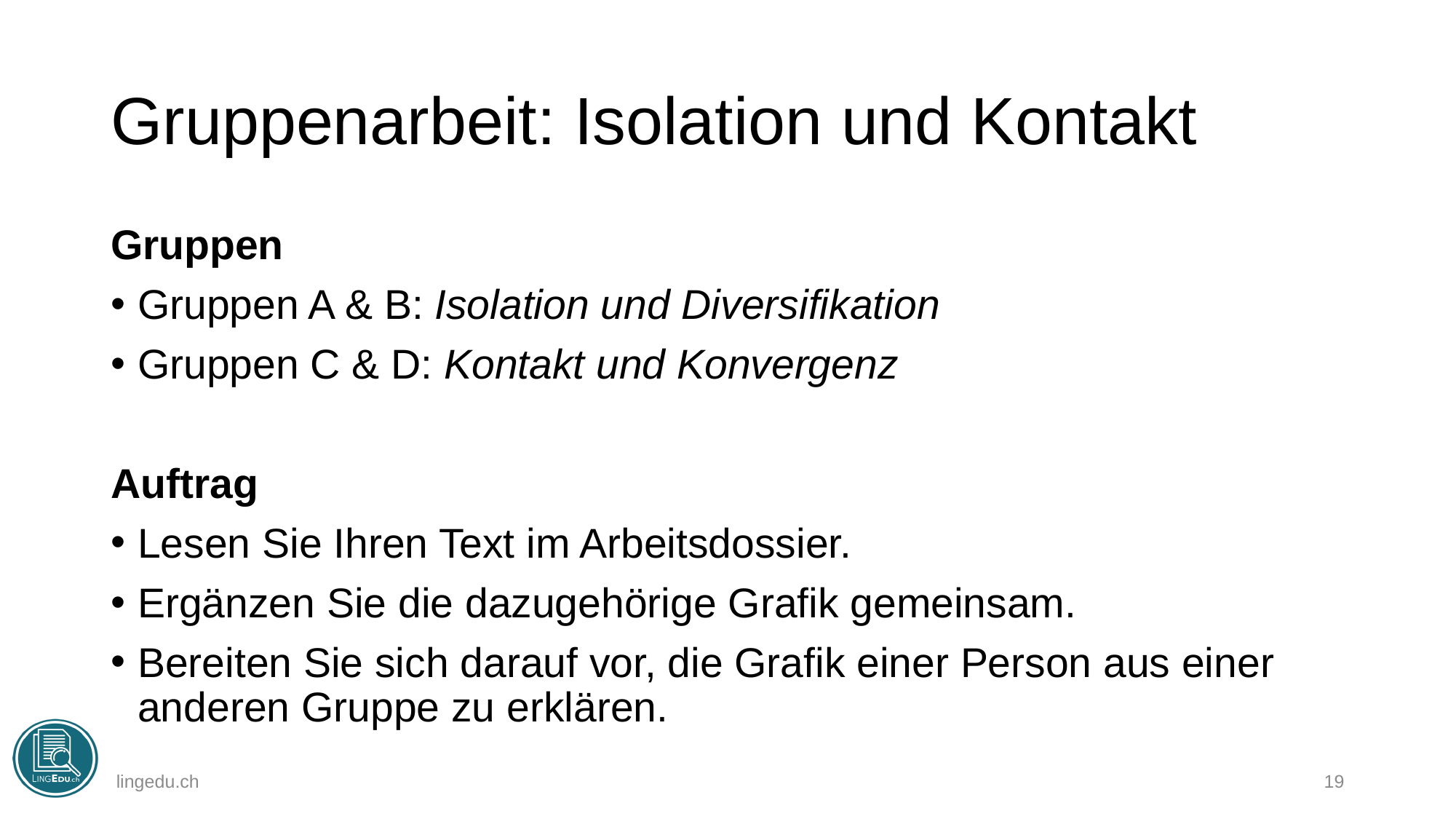

# Gruppenarbeit: Isolation und Kontakt
Gruppen
Gruppen A & B: Isolation und Diversifikation
Gruppen C & D: Kontakt und Konvergenz

Auftrag
Lesen Sie Ihren Text im Arbeitsdossier.
Ergänzen Sie die dazugehörige Grafik gemeinsam.
Bereiten Sie sich darauf vor, die Grafik einer Person aus einer anderen Gruppe zu erklären.

lingedu.ch
19